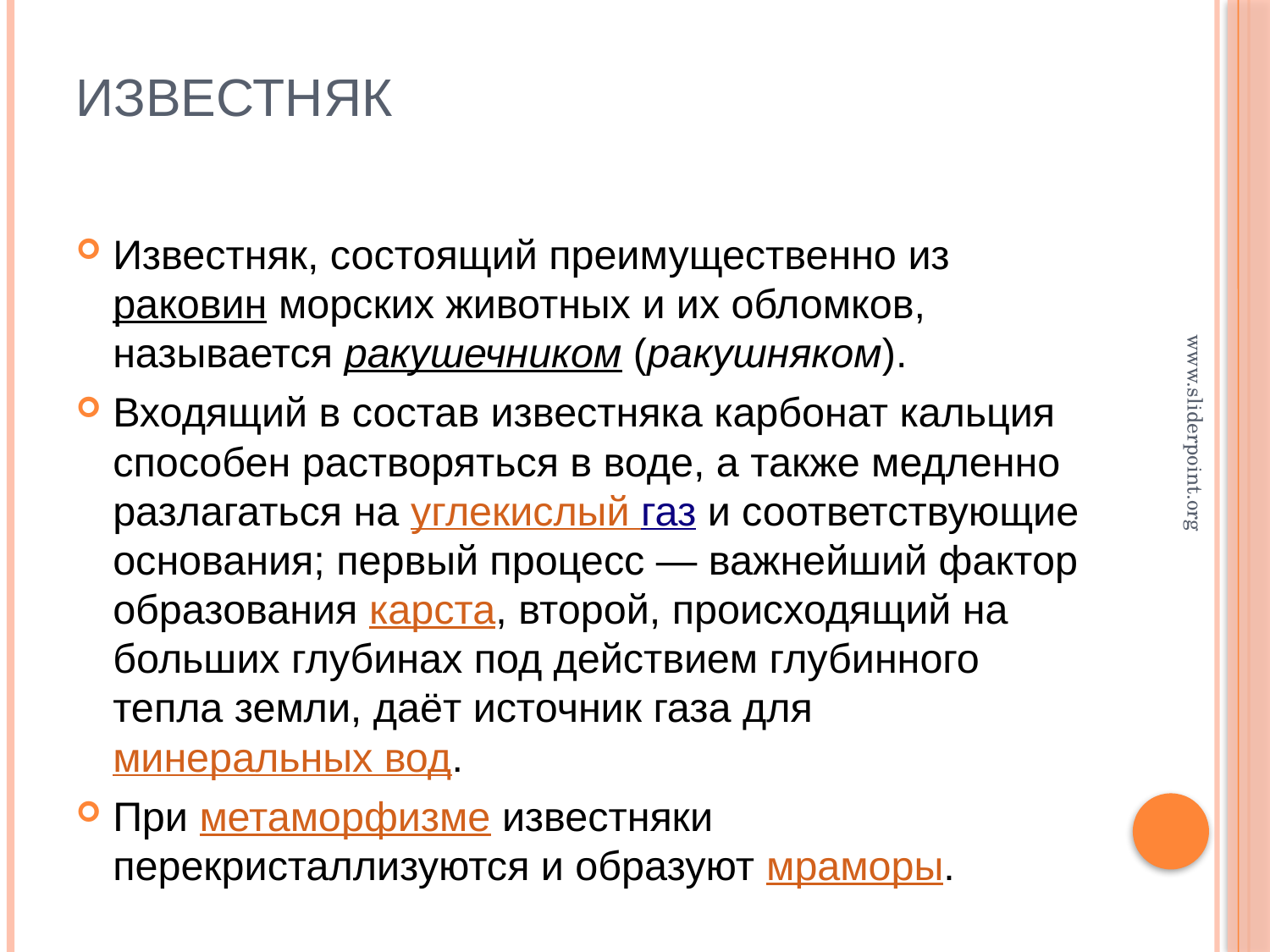

# Известняк
Известняк, состоящий преимущественно из раковин морских животных и их обломков, называется ракушечником (ракушняком).
Входящий в состав известняка карбонат кальция способен растворяться в воде, а также медленно разлагаться на углекислый газ и соответствующие основания; первый процесс — важнейший фактор образования карста, второй, происходящий на больших глубинах под действием глубинного тепла земли, даёт источник газа для минеральных вод.
При метаморфизме известняки перекристаллизуются и образуют мраморы.

www.sliderpoint.org